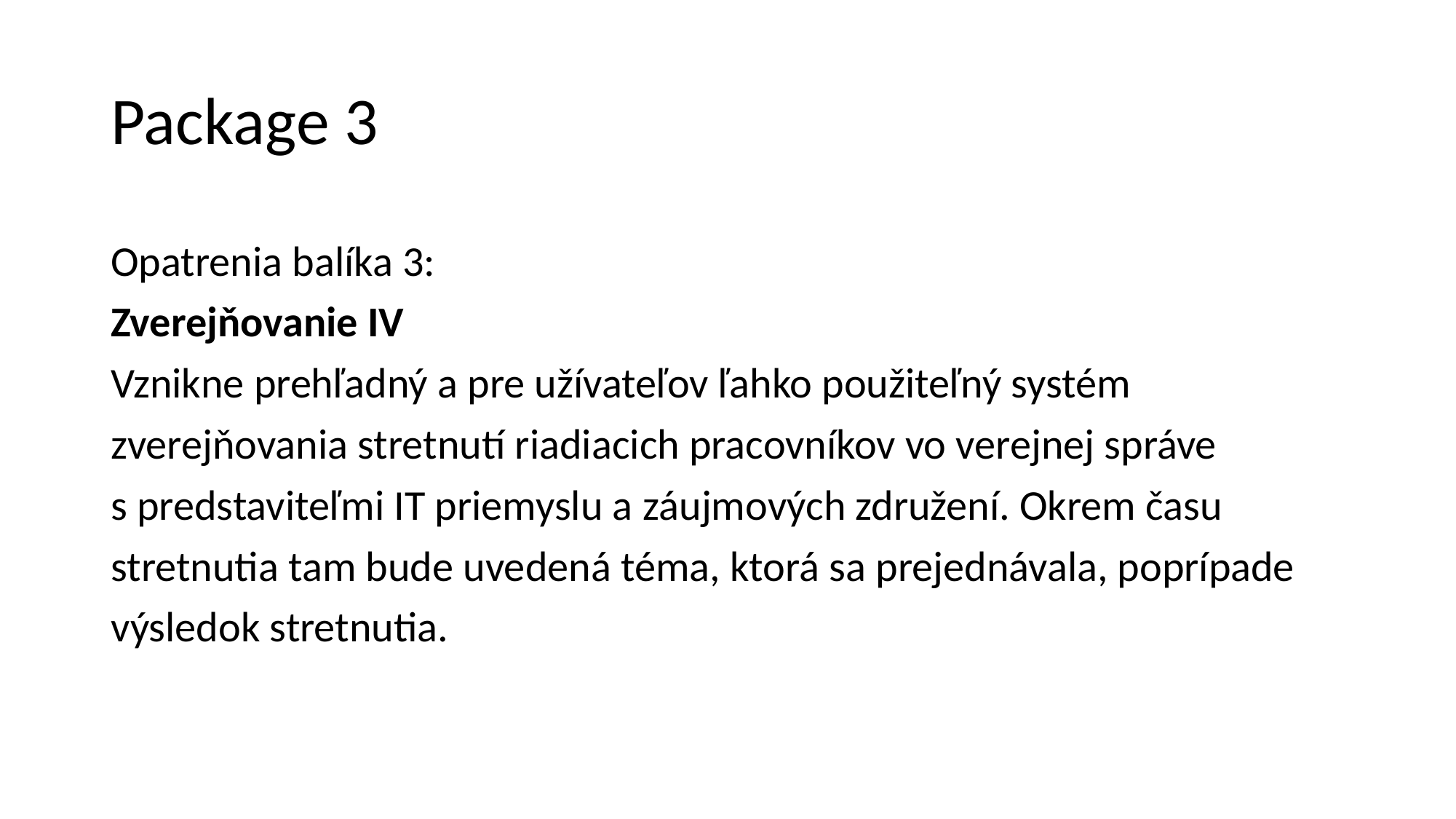

# Package 3
Opatrenia balíka 3:
Zverejňovanie IV
Vznikne prehľadný a pre užívateľov ľahko použiteľný systém zverejňovania stretnutí riadiacich pracovníkov vo verejnej správe s predstaviteľmi IT priemyslu a záujmových združení. Okrem času stretnutia tam bude uvedená téma, ktorá sa prejednávala, poprípade výsledok stretnutia.